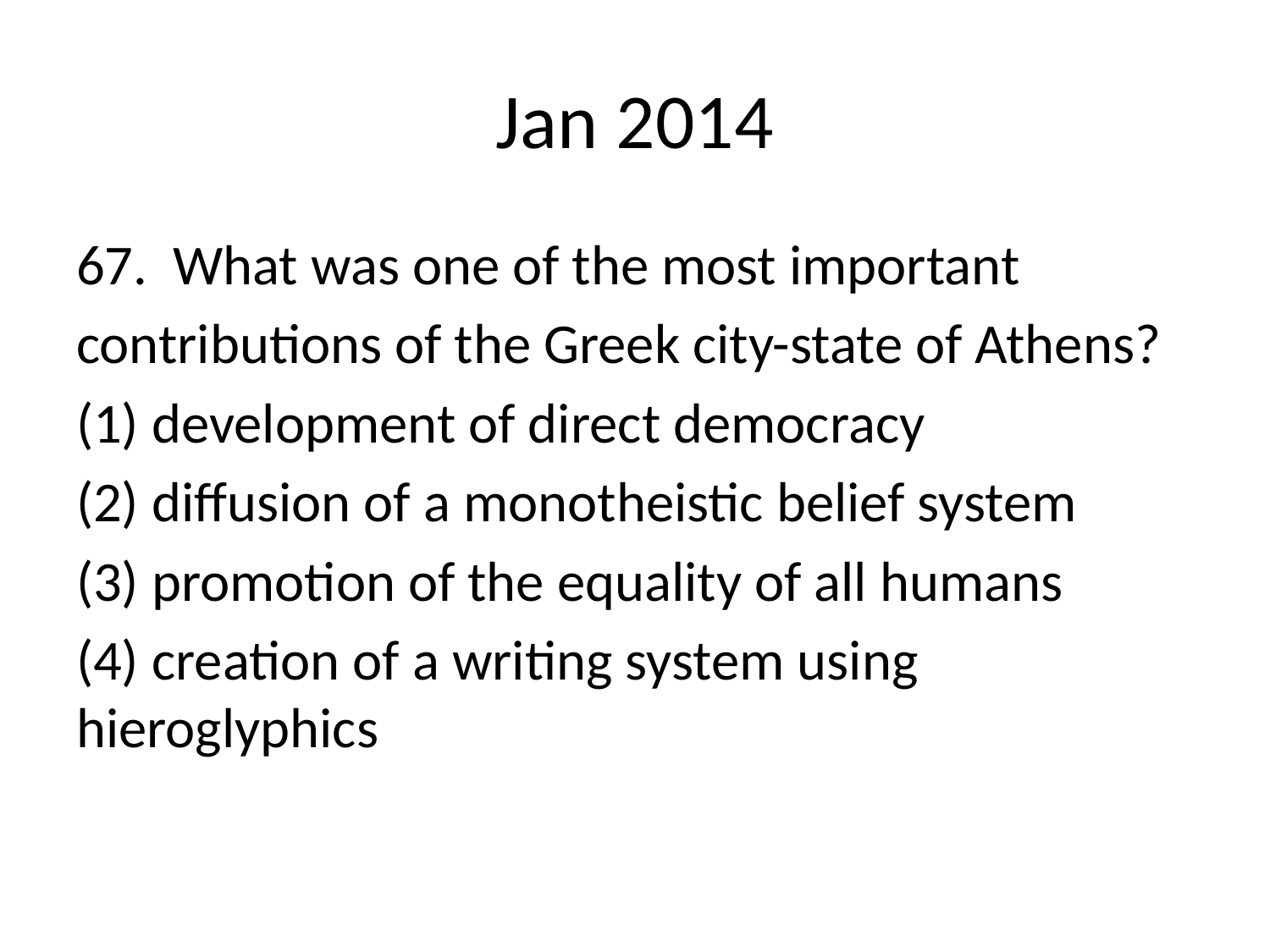

# Jan 2014
67.  What was one of the most important
contributions of the Greek city-state of Athens?
(1) development of direct democracy
(2) diffusion of a monotheistic belief system
(3) promotion of the equality of all humans
(4) creation of a writing system using hieroglyphics